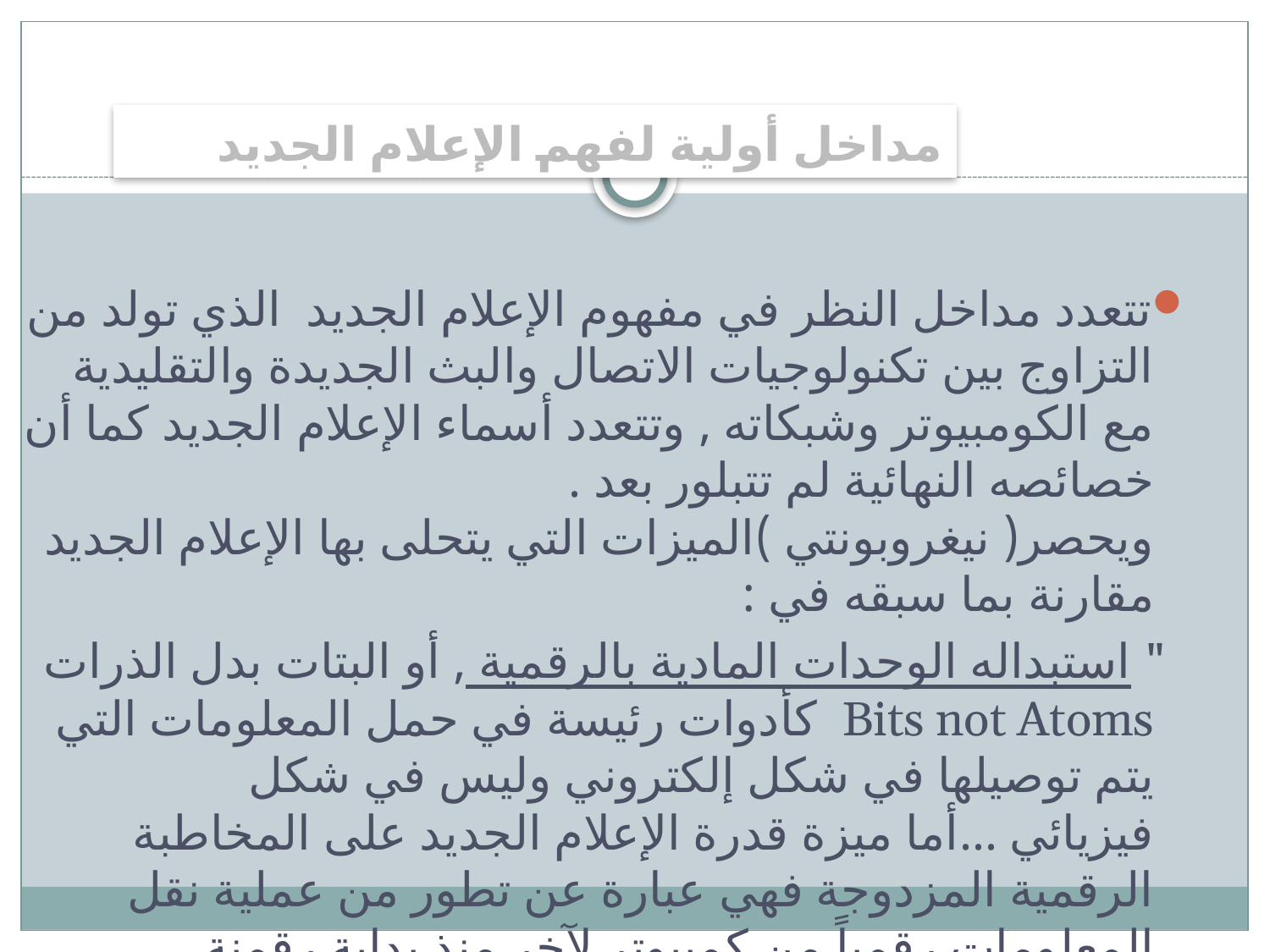

# مداخل أولية لفهم الإعلام الجديد
تتعدد مداخل النظر في مفهوم الإعلام الجديد  الذي تولد من التزاوج بين تكنولوجيات الاتصال والبث الجديدة والتقليدية مع الكومبيوتر وشبكاته , وتتعدد أسماء الإعلام الجديد كما أن خصائصه النهائية لم تتبلور بعد . ويحصر( نيغروبونتي )الميزات التي يتحلى بها الإعلام الجديد مقارنة بما سبقه في :
  " استبداله الوحدات المادية بالرقمية , أو البتات بدل الذرات Bits not Atoms  كأدوات رئيسة في حمل المعلومات التي يتم توصيلها في شكل إلكتروني وليس في شكل فيزيائي ...أما ميزة قدرة الإعلام الجديد على المخاطبة الرقمية المزدوجة فهي عبارة عن تطور من عملية نقل المعلومات رقمياً من كمبيوتر لآخر منذ بداية رقمنة الكمبيوتر،إلى تطور تشبيك عدد غير محدود من  الأجهزة مع بعضها البعض»